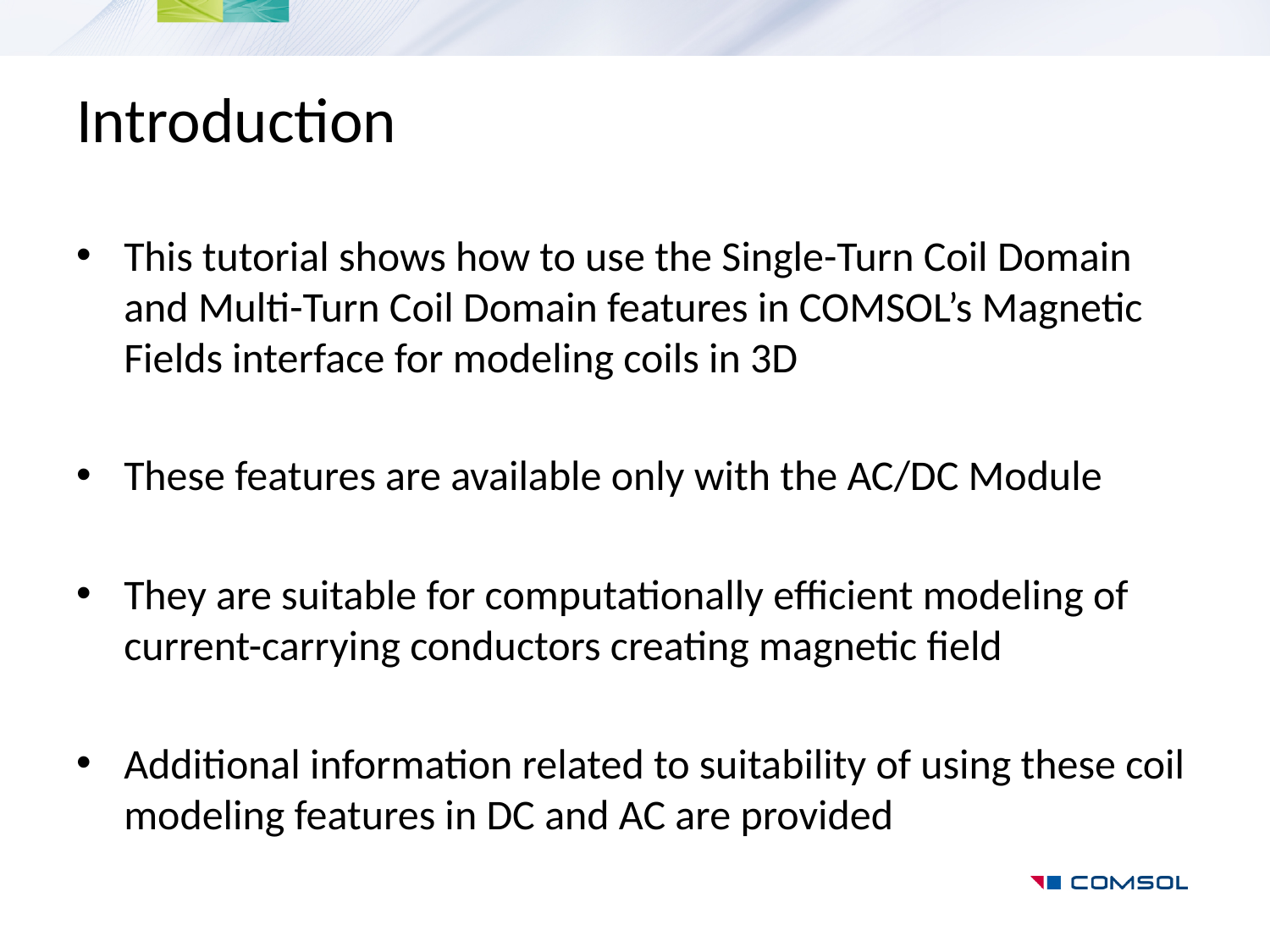

# Introduction
This tutorial shows how to use the Single-Turn Coil Domain and Multi-Turn Coil Domain features in COMSOL’s Magnetic Fields interface for modeling coils in 3D

These features are available only with the AC/DC Module

They are suitable for computationally efficient modeling of current-carrying conductors creating magnetic field

Additional information related to suitability of using these coil modeling features in DC and AC are provided